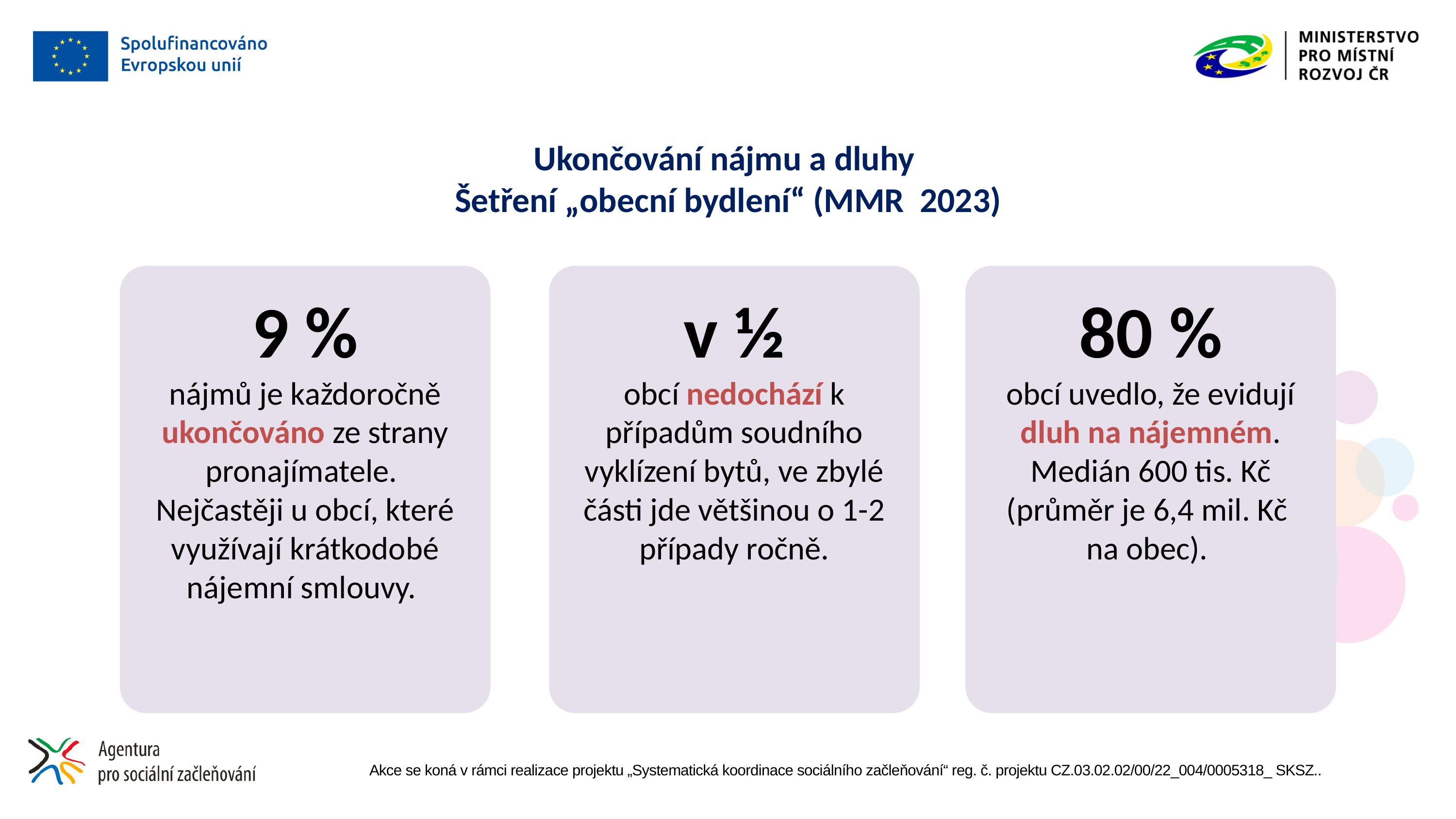

# Ukončování nájmu a dluhy Šetření „obecní bydlení“ (MMR  2023)
9 %
nájmů je každoročně ukončováno ze strany pronajímatele.
Nejčastěji u obcí, které využívají krátkodobé nájemní smlouvy.

v ½
obcí nedochází k případům soudního vyklízení bytů, ve zbylé části jde většinou o 1-2 případy ročně.
80 %
obcí uvedlo, že evidují dluh na nájemném. Medián 600 tis. Kč (průměr je 6,4 mil. Kč
na obec).